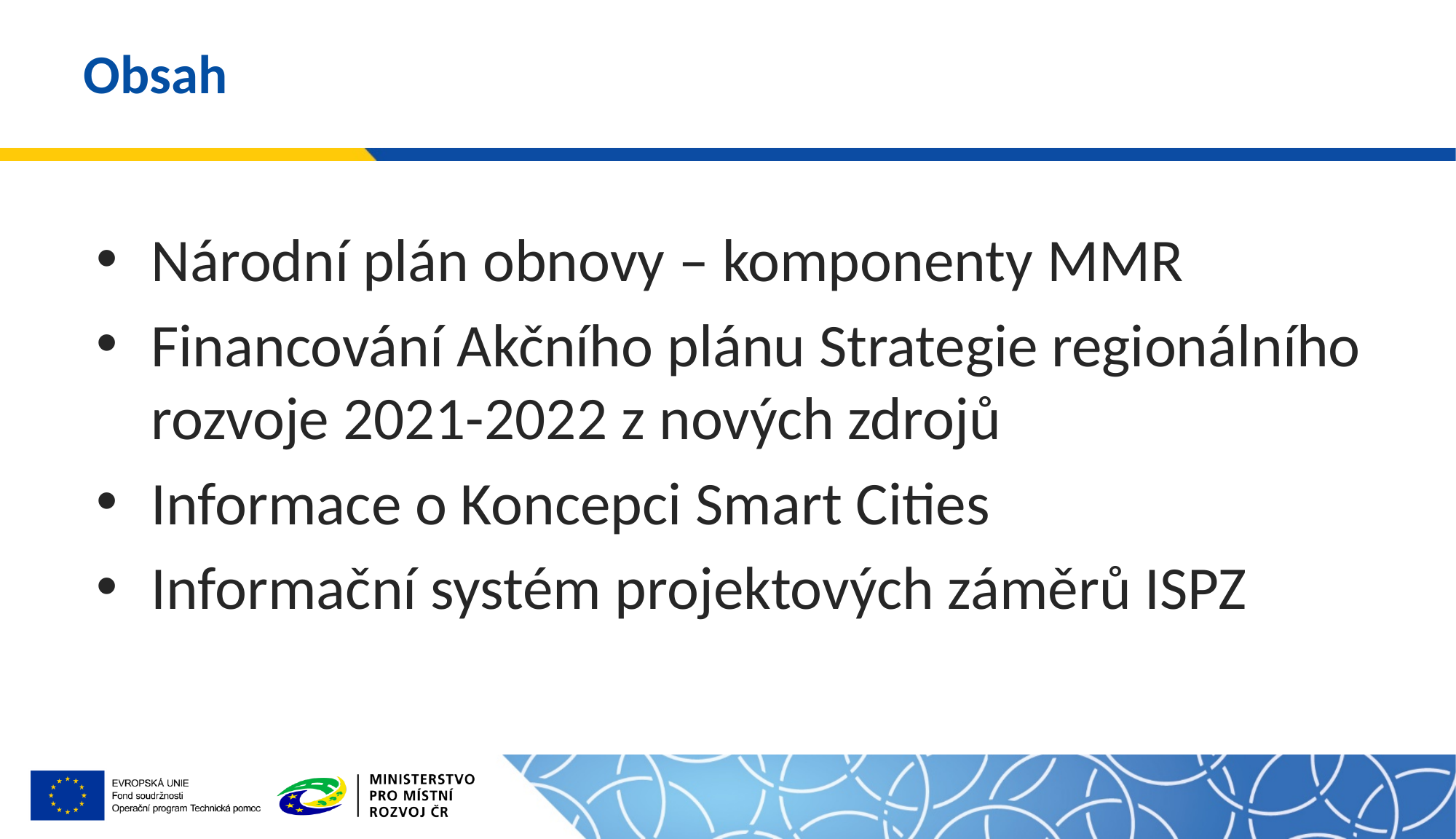

# Obsah
Národní plán obnovy – komponenty MMR
Financování Akčního plánu Strategie regionálního rozvoje 2021-2022 z nových zdrojů
Informace o Koncepci Smart Cities
Informační systém projektových záměrů ISPZ